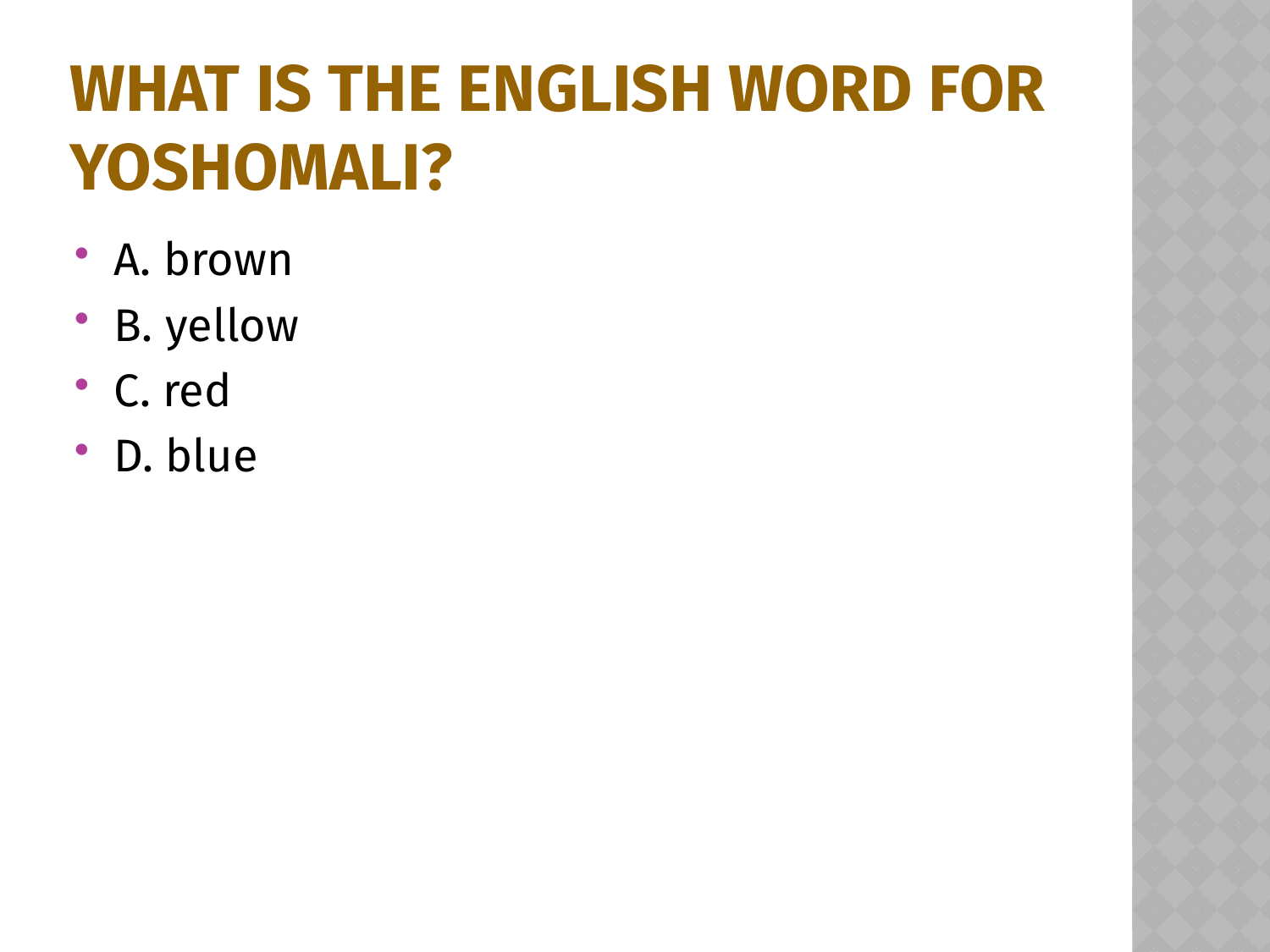

# What is the english word for yoshomali?
A. brown
B. yellow
C. red
D. blue